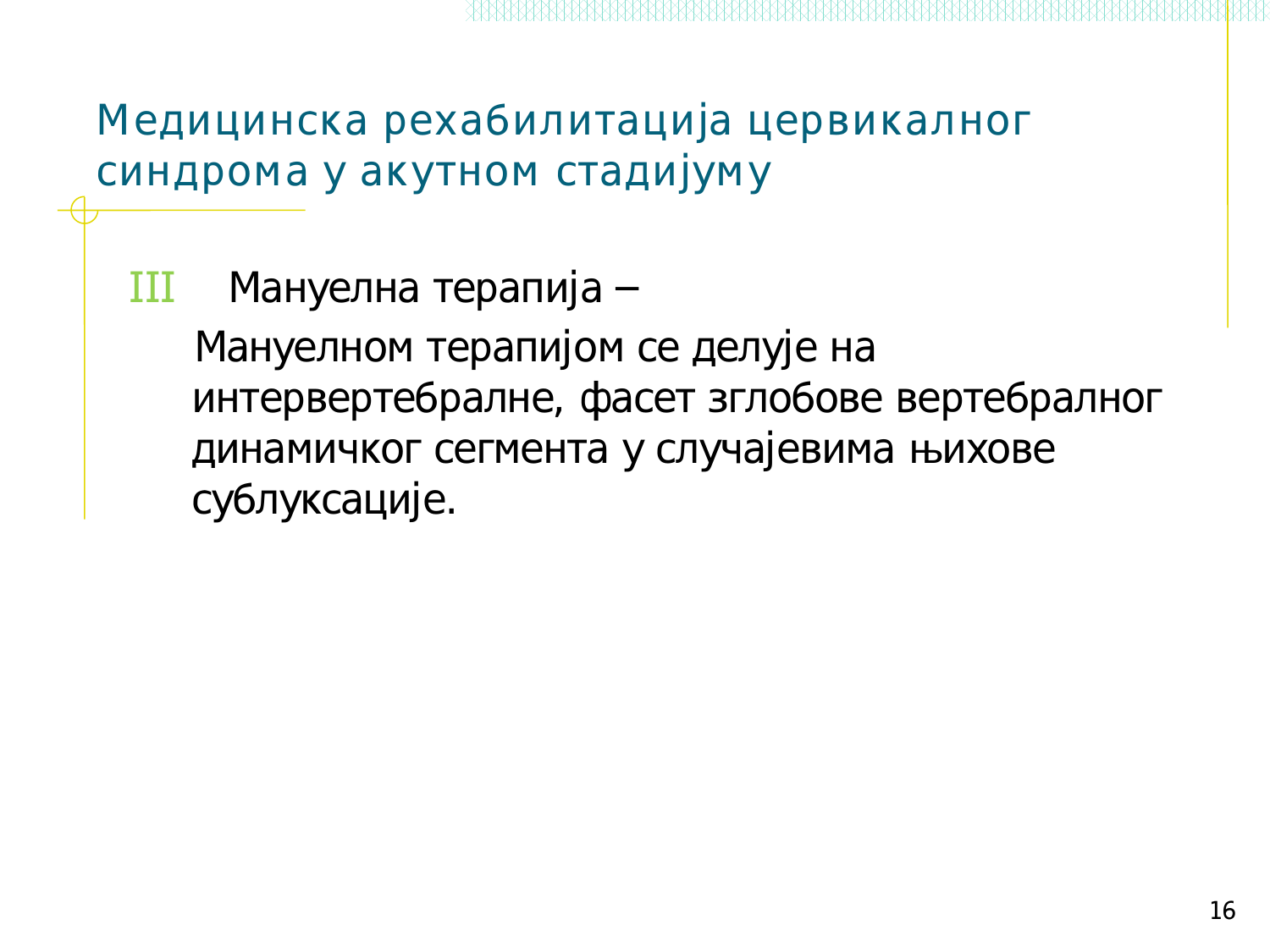

# Медицинска рехабилитација цервикалног синдрома у акутном стадијуму
III    Мануелна терапија –
     Мануелном терапијом се делује на интервертебралне, фасет зглобове вертебралног динамичког сегмента у случајевима њихове сублуксације.

16